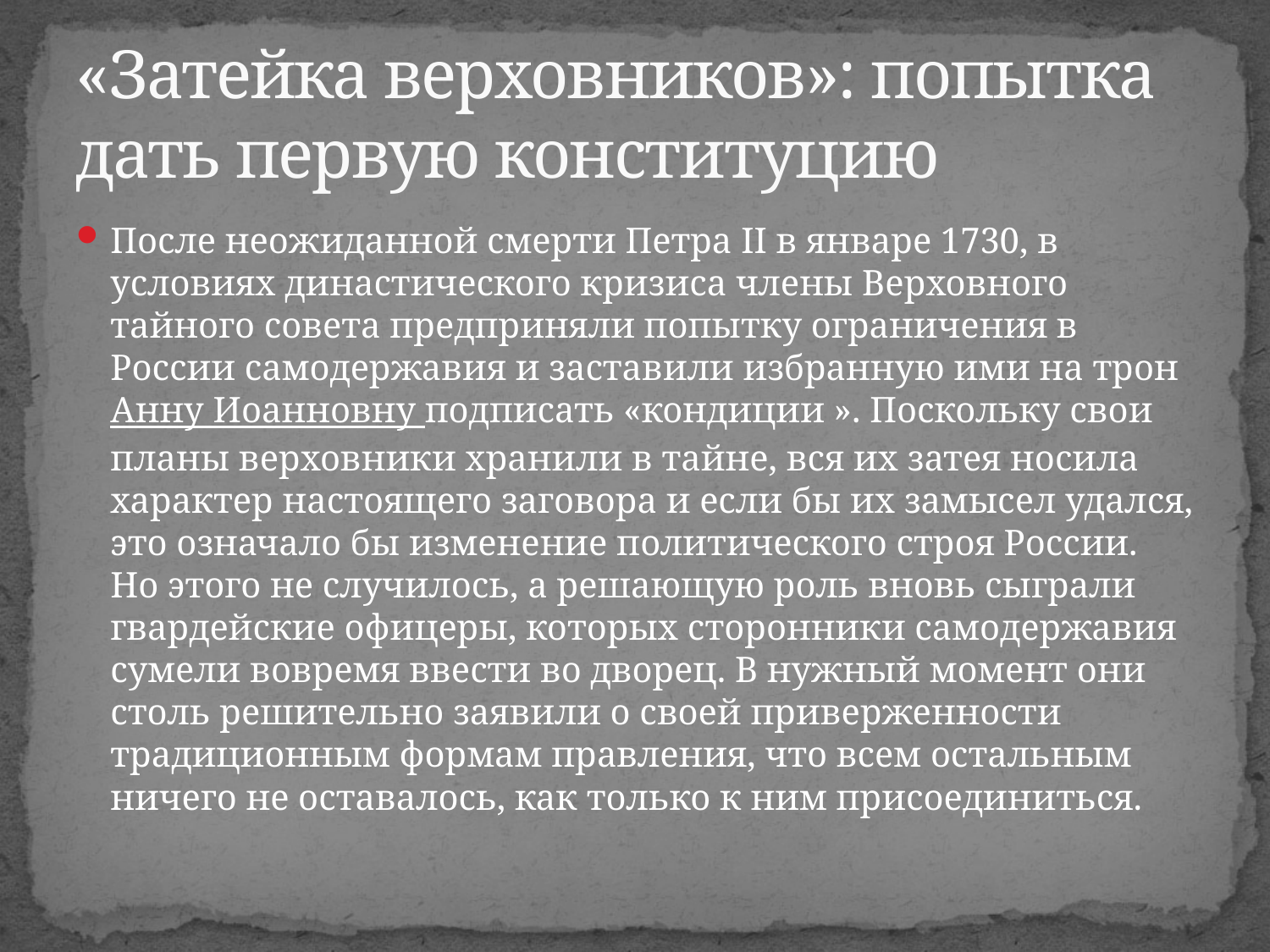

# «Затейка верховников»: попытка дать первую конституцию
После неожиданной смерти Петра II в январе 1730, в условиях династического кризиса члены Верховного тайного совета предприняли попытку ограничения в России самодержавия и заставили избранную ими на трон Анну Иоанновну подписать «кондиции ». Поскольку свои планы верховники хранили в тайне, вся их затея носила характер настоящего заговора и если бы их замысел удался, это означало бы изменение политического строя России. Но этого не случилось, а решающую роль вновь сыграли гвардейские офицеры, которых сторонники самодержавия сумели вовремя ввести во дворец. В нужный момент они столь решительно заявили о своей приверженности традиционным формам правления, что всем остальным ничего не оставалось, как только к ним присоединиться.